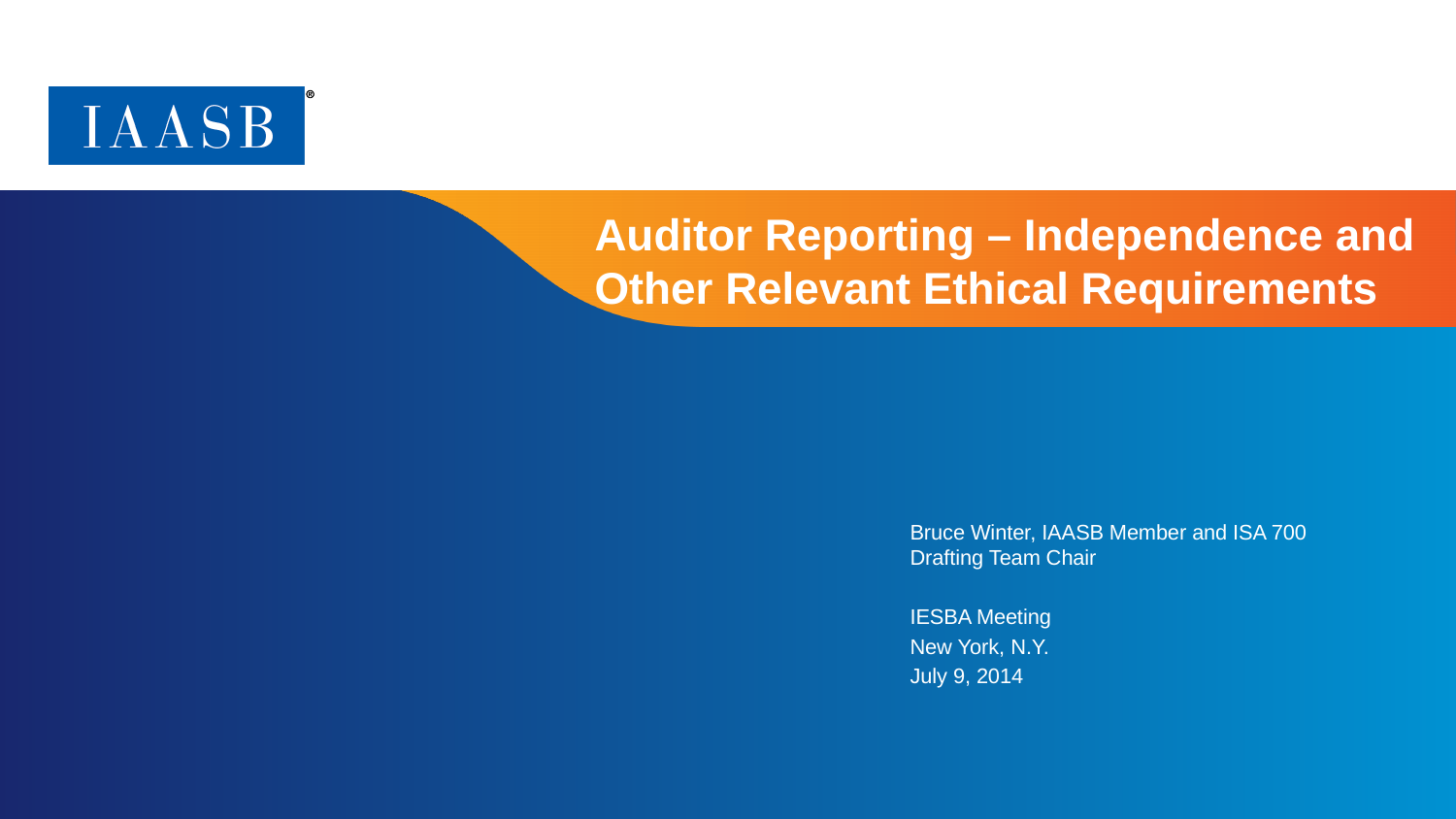

# Auditor Reporting – Independence and Other Relevant Ethical Requirements
Bruce Winter, IAASB Member and ISA 700 Drafting Team Chair

IESBA Meeting
New York, N.Y.
July 9, 2014